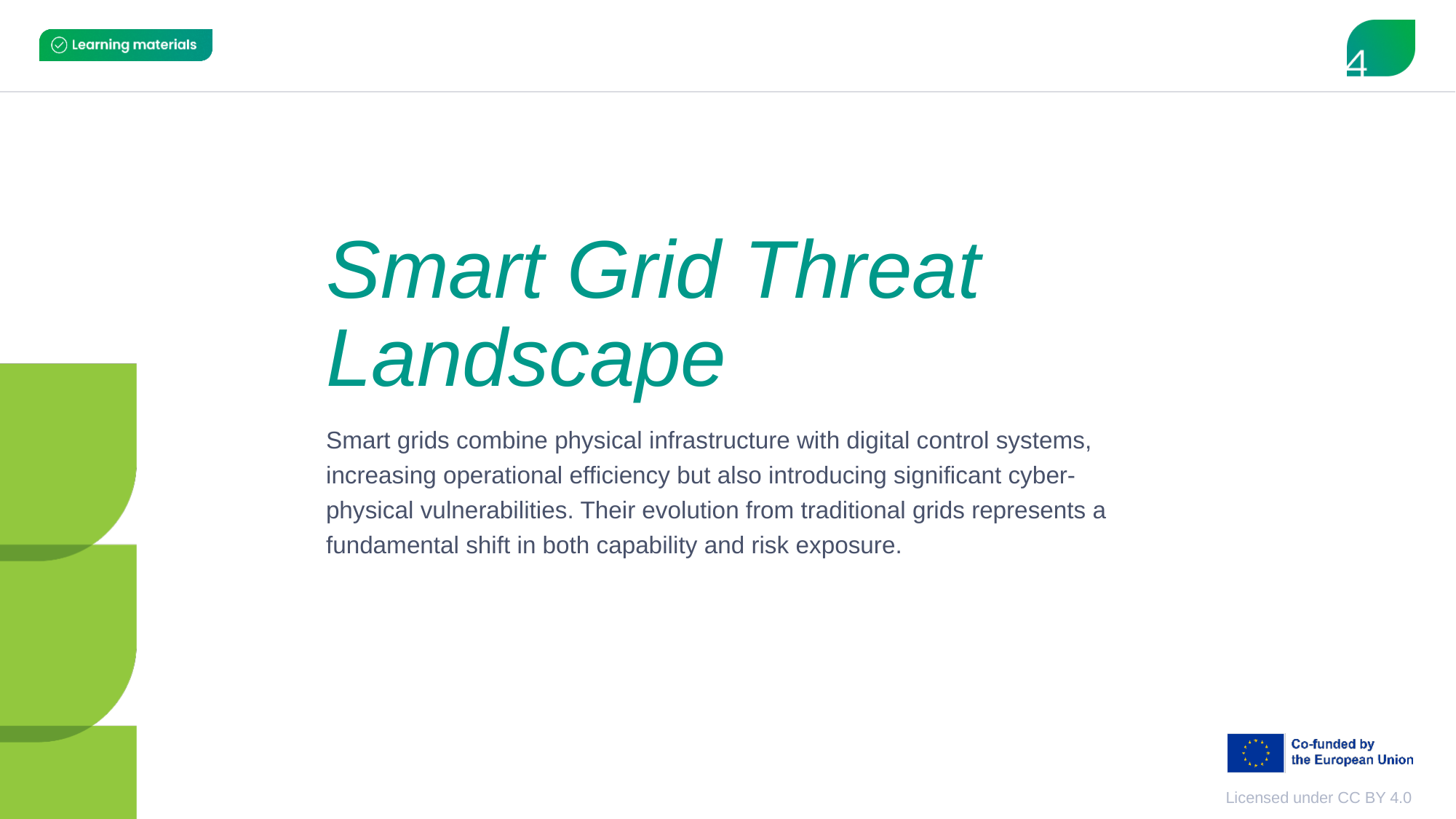

# Smart Grid Threat Landscape
Smart grids combine physical infrastructure with digital control systems, increasing operational efficiency but also introducing significant cyber-physical vulnerabilities. Their evolution from traditional grids represents a fundamental shift in both capability and risk exposure.